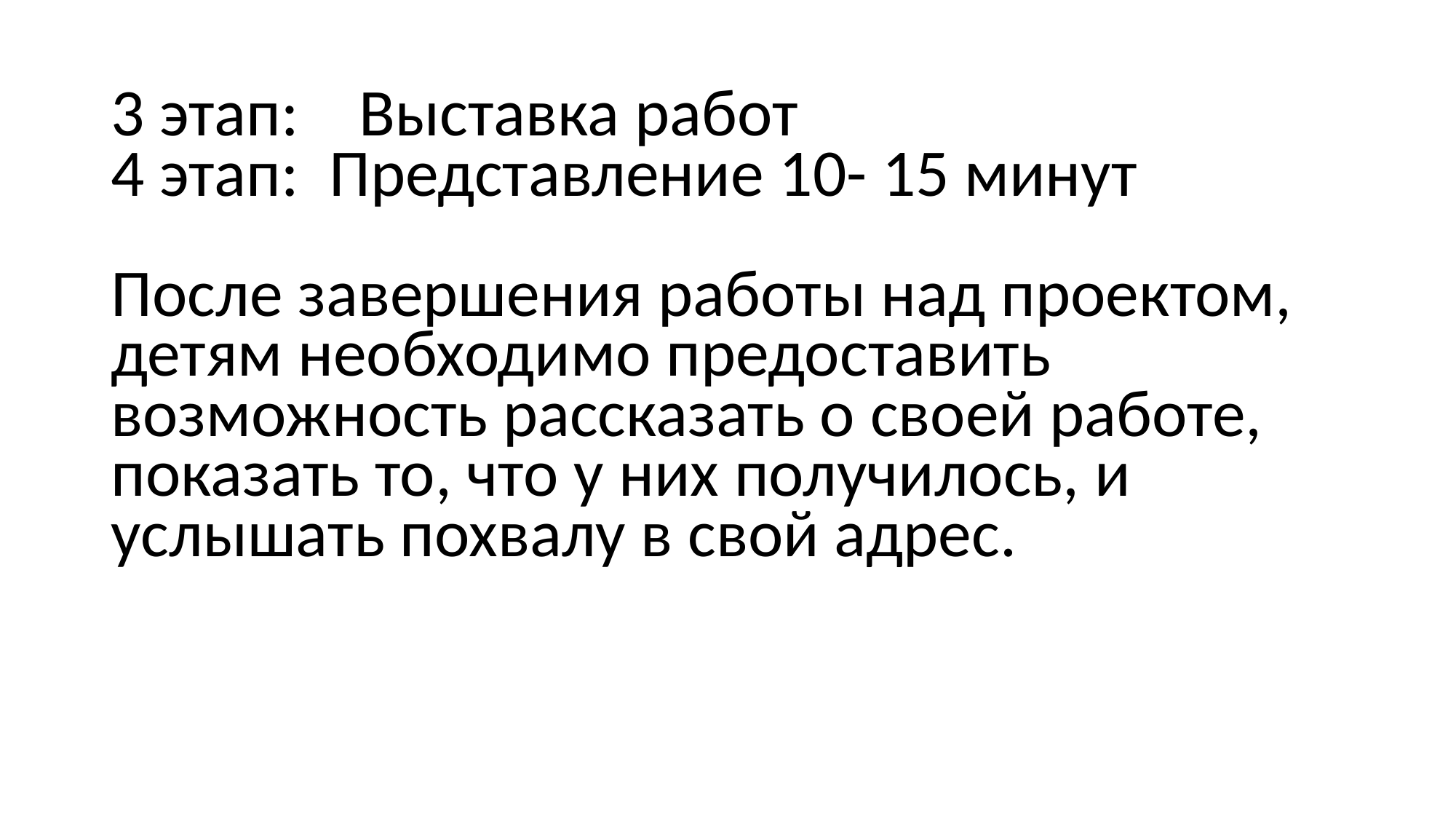

# 3 этап:    Выставка работ 4 этап:  Представление 10- 15 минут После завершения работы над проектом, детям необходимо предоставить возможность рассказать о своей работе, показать то, что у них получилось, и услышать похвалу в свой адрес.